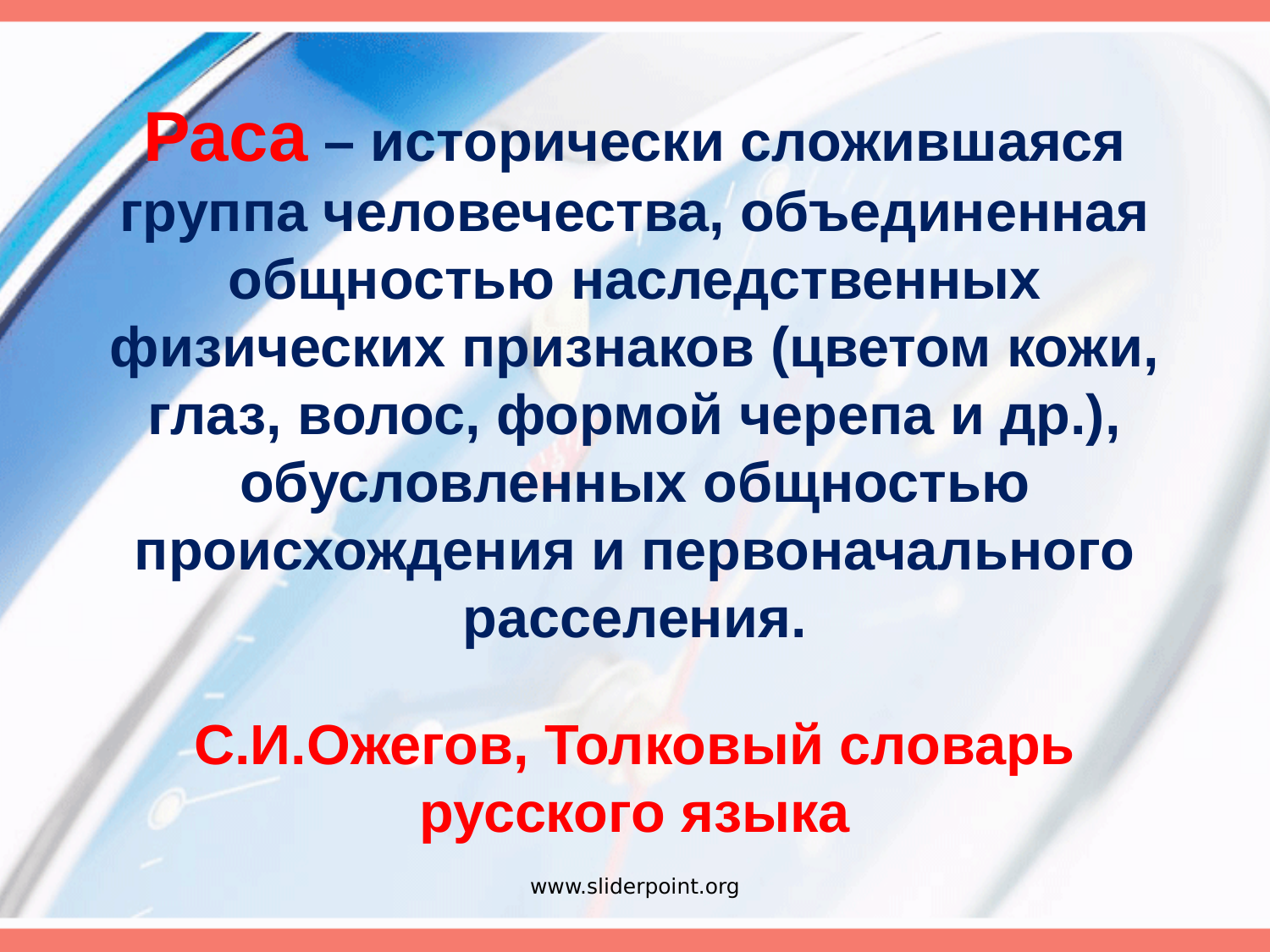

Раса – исторически сложившаяся группа человечества, объединенная общностью наследственных физических признаков (цветом кожи, глаз, волос, формой черепа и др.), обусловленных общностью происхождения и первоначального расселения.

С.И.Ожегов, Толковый словарь русского языка
www.sliderpoint.org